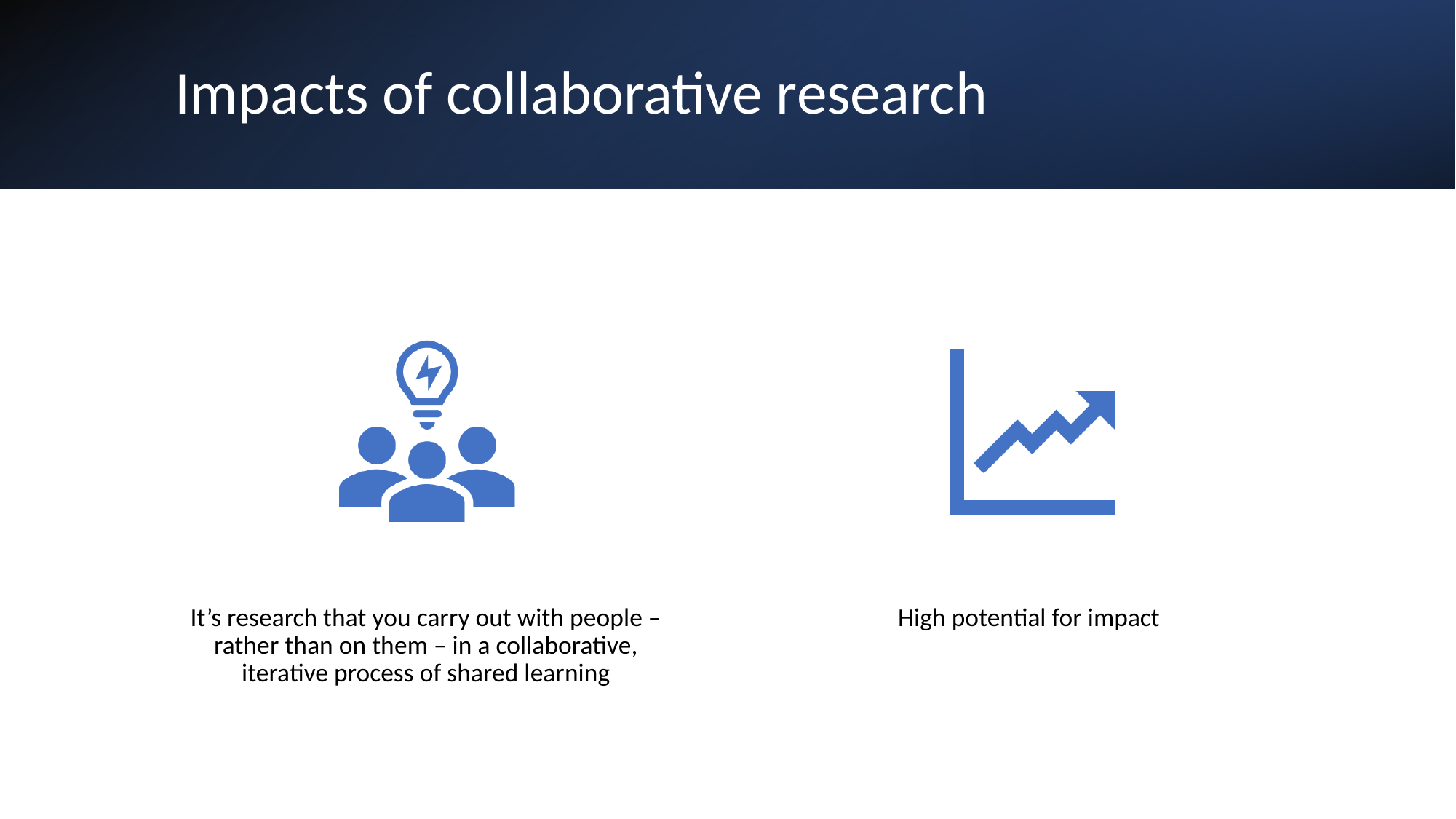

# Impacts of collaborative research
It’s research that you carry out with people – rather than on them – in a collaborative, iterative process of shared learning
High potential for impact